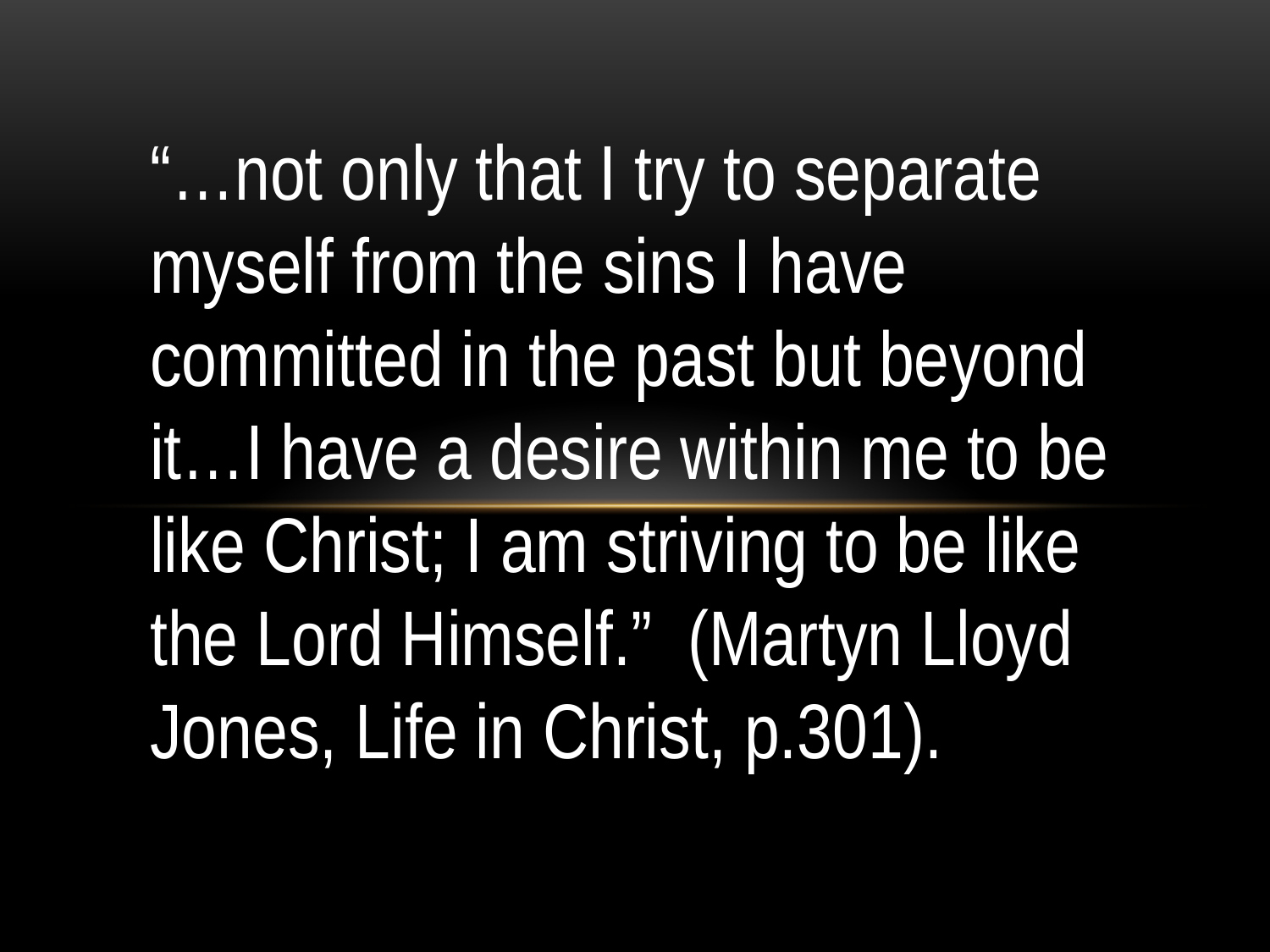

“…not only that I try to separate myself from the sins I have committed in the past but beyond it…I have a desire within me to be like Christ; I am striving to be like the Lord Himself.”  (Martyn Lloyd Jones, Life in Christ, p.301).